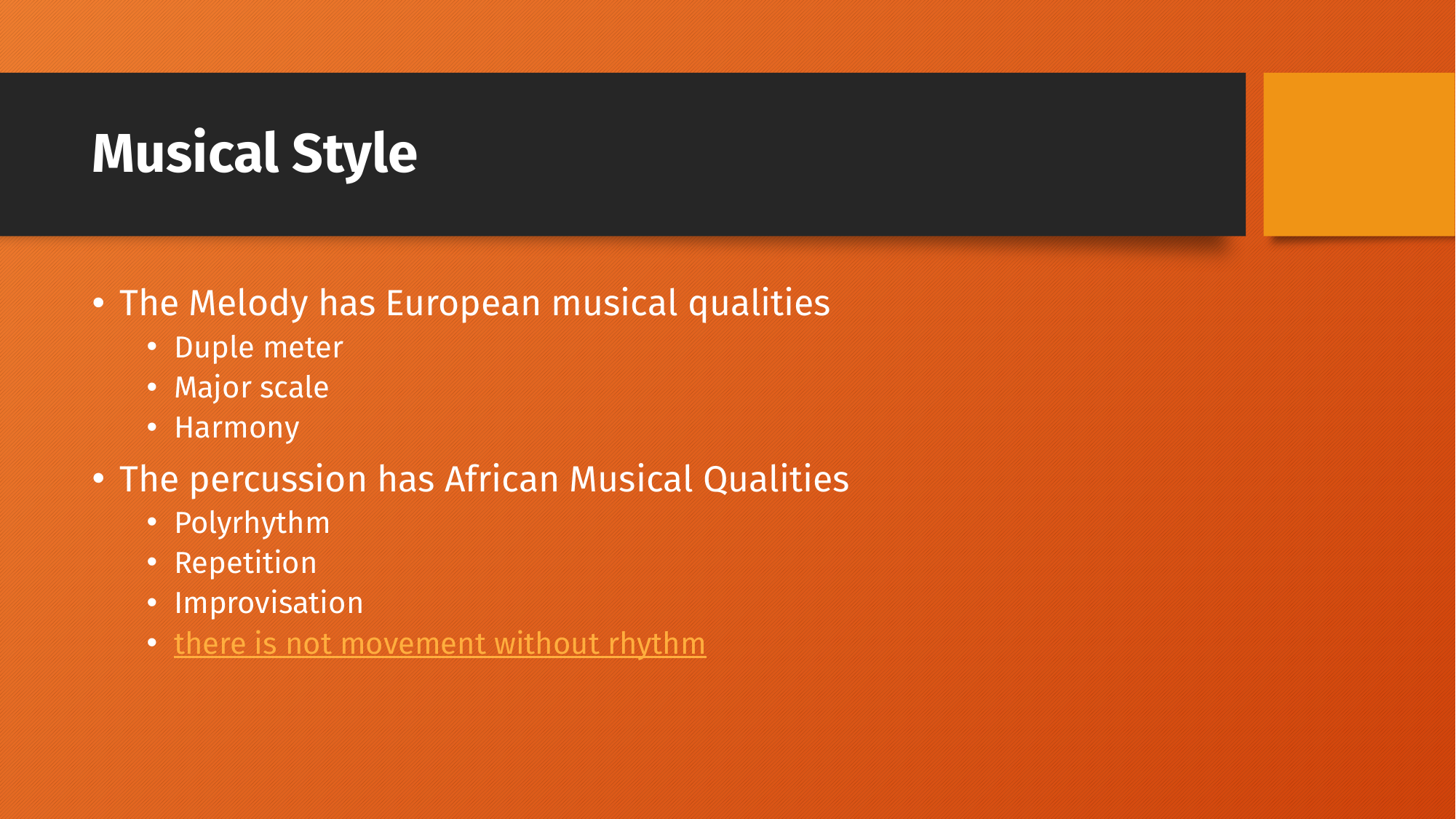

# Musical Style
The Melody has European musical qualities
Duple meter
Major scale
Harmony
The percussion has African Musical Qualities
Polyrhythm
Repetition
Improvisation
there is not movement without rhythm